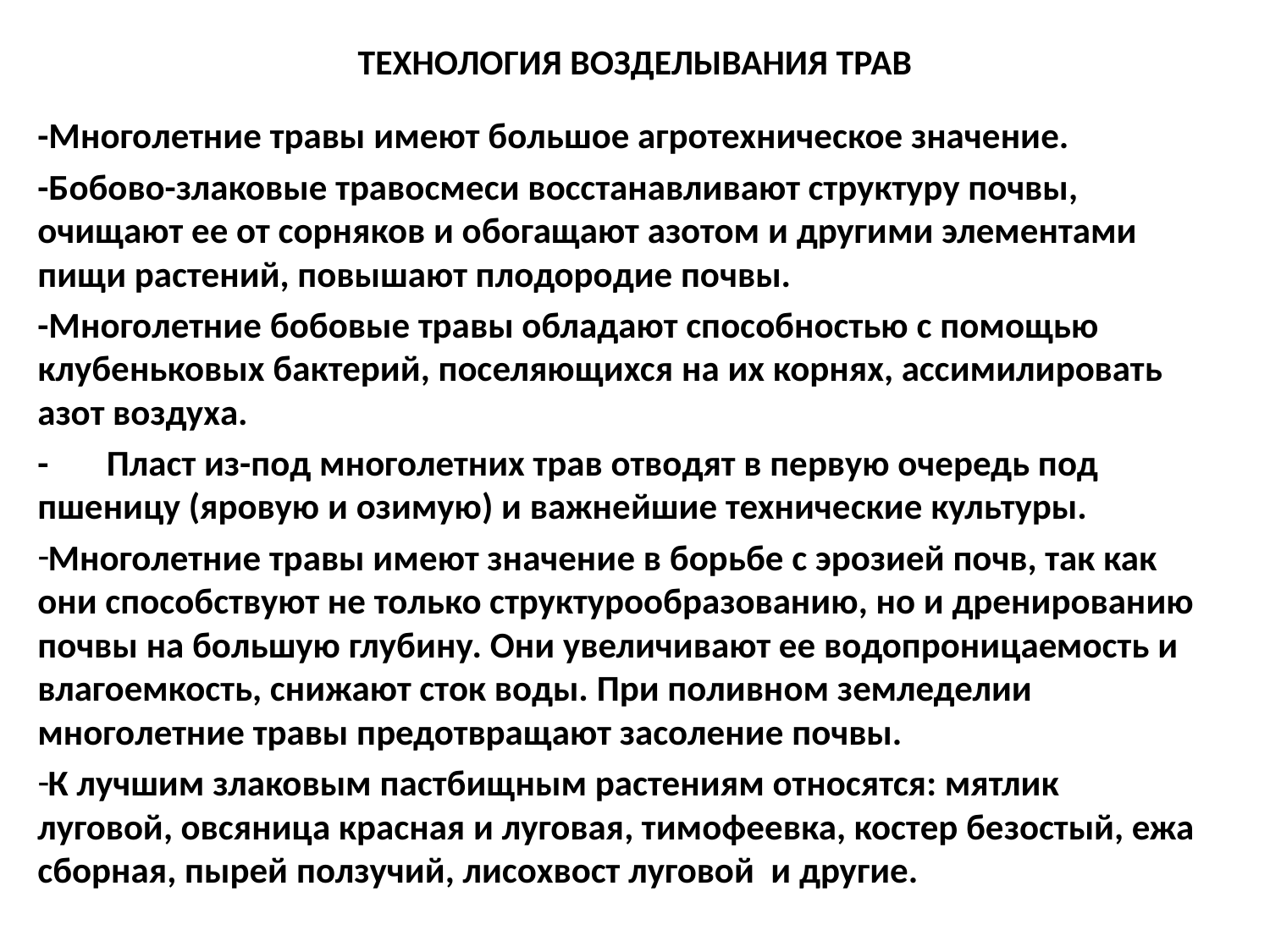

# ТЕХНОЛОГИЯ ВОЗДЕЛЫВАНИЯ ТРАВ
-Многолетние травы имеют большое агротехническое значение.
-Бобово-злаковые травосмеси восстанавливают структуру почвы, очищают ее от сорняков и обогащают азотом и другими элементами пищи растений, повышают плодородие почвы.
-Многолетние бобовые травы обладают способностью с помощью клубеньковых бактерий, поселяющихся на их корнях, ассимилировать азот воздуха.
-       Пласт из-под многолетних трав отводят в первую очередь под пшеницу (яровую и озимую) и важнейшие технические культуры.
Многолетние травы имеют значение в борьбе с эрозией почв, так как они способствуют не только структурообразованию, но и дренированию почвы на большую глубину. Они увеличивают ее водопроницаемость и влагоемкость, снижают сток воды. При поливном земледелии многолетние травы предотвращают засоление почвы.
К лучшим злаковым пастбищным растениям относятся: мятлик луговой, овсяница красная и луговая, тимофеевка, костер безостый, ежа сборная, пырей ползучий, лисохвост луговой  и другие.